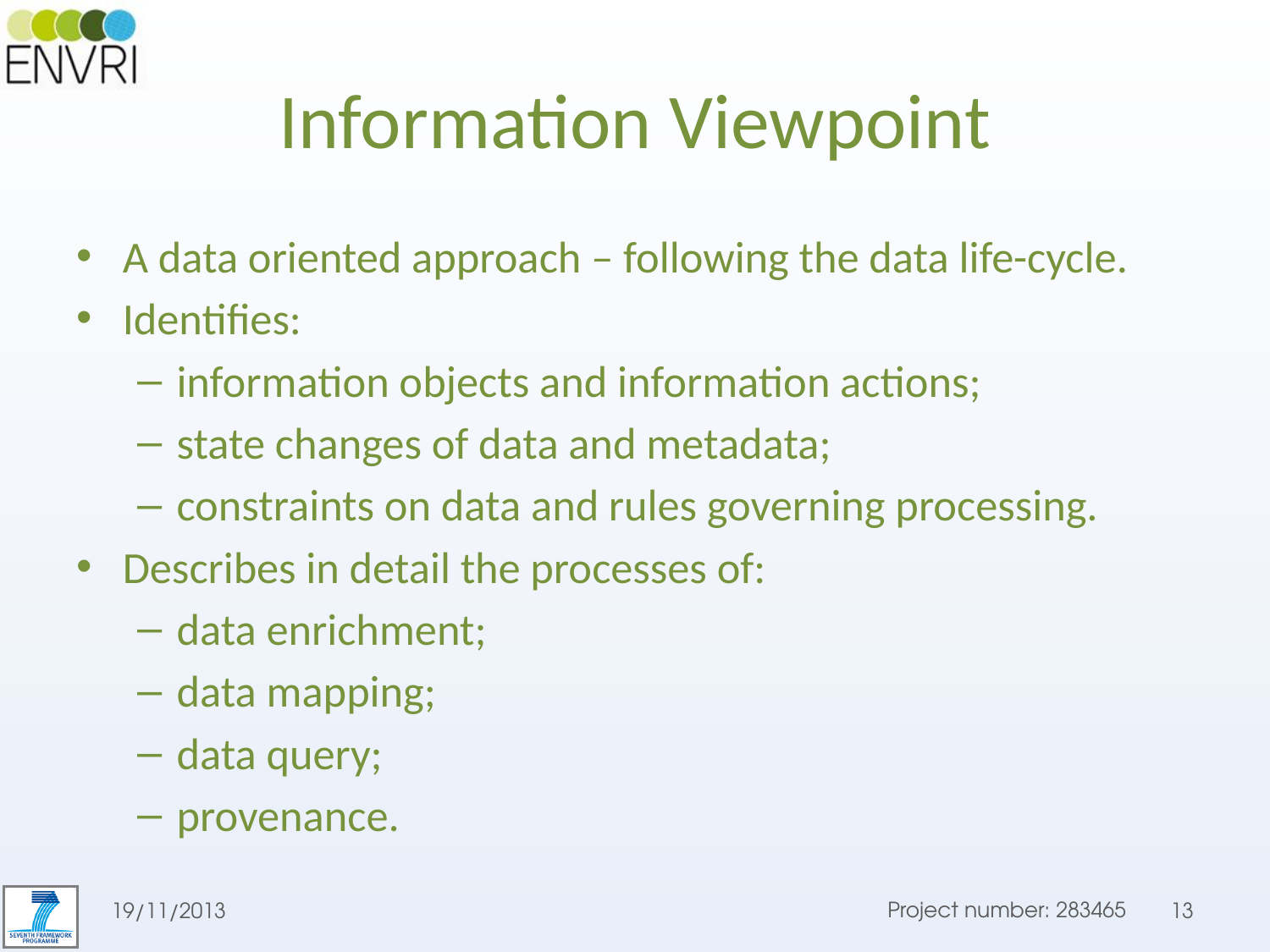

# Information Viewpoint
A data oriented approach – following the data life-cycle.
Identifies:
information objects and information actions;
state changes of data and metadata;
constraints on data and rules governing processing.
Describes in detail the processes of:
data enrichment;
data mapping;
data query;
provenance.

19/11/2013
13